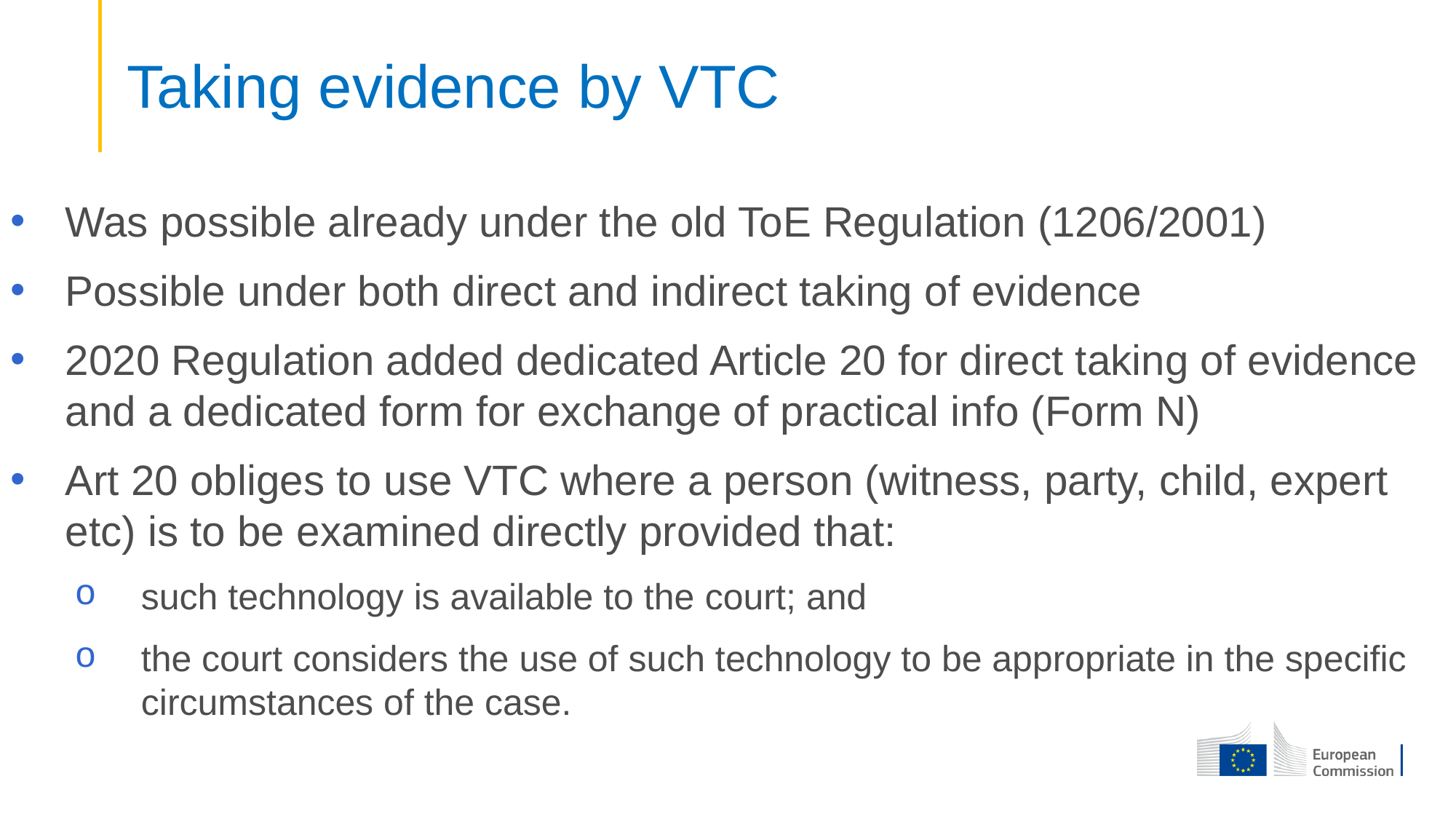

# Taking evidence by VTC
Was possible already under the old ToE Regulation (1206/2001)
Possible under both direct and indirect taking of evidence
2020 Regulation added dedicated Article 20 for direct taking of evidence and a dedicated form for exchange of practical info (Form N)
Art 20 obliges to use VTC where a person (witness, party, child, expert etc) is to be examined directly provided that:
such technology is available to the court; and
the court considers the use of such technology to be appropriate in the specific circumstances of the case.